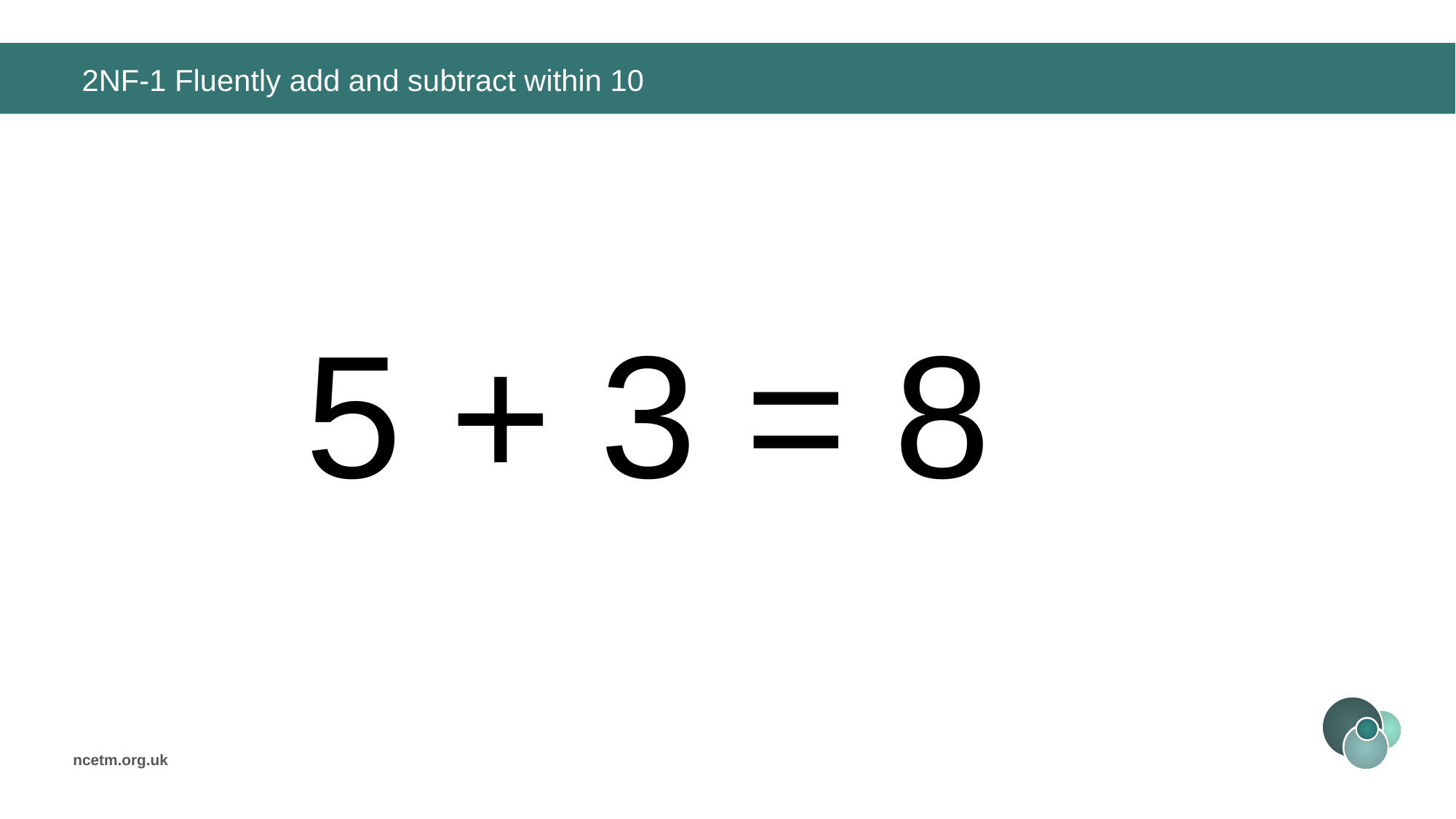

# 2NF-1 Fluently add and subtract within 10
5 + 3 =
8